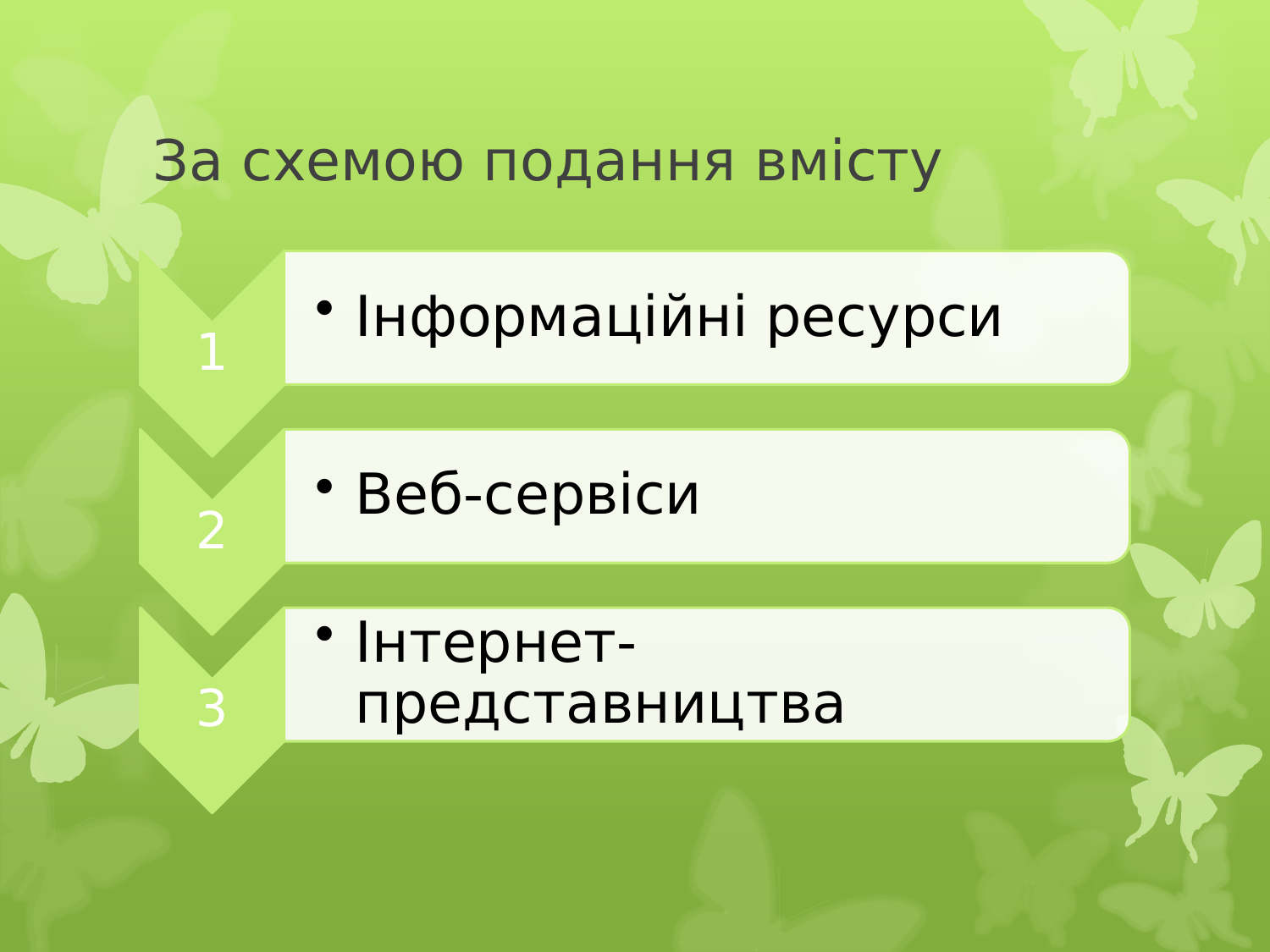

# За схемою подання вмісту
1
Інформаційні ресурси
2
Веб-сервіси
3
Інтернет-представництва